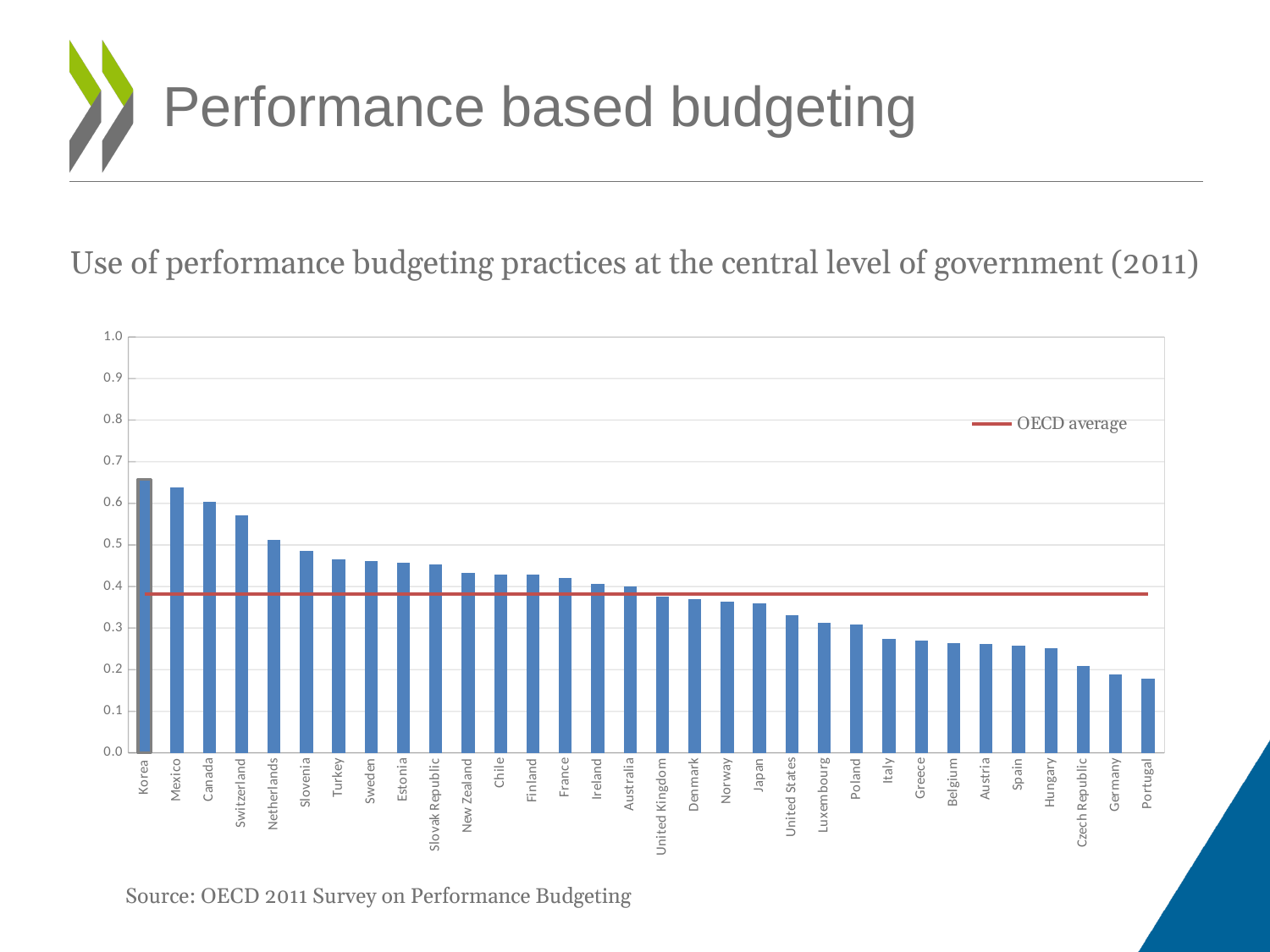

# Performance based budgeting
Use of performance budgeting practices at the central level of government (2011)

### Chart

| Category |  | OECD average |
|---|---|---|
| Korea  | 0.6575948888888891 | 0.3820488019386573 |
| Mexico | 0.6378290277777781 | 0.3820488019386573 |
| Canada | 0.6031205138888889 | 0.3820488019386573 |
| Switzerland | 0.5715498194444446 | 0.3820488019386573 |
| Netherlands | 0.5115912916666666 | 0.3820488019386573 |
| Slovenia | 0.48577225925925915 | 0.3820488019386573 |
| Turkey | 0.46631495833333325 | 0.3820488019386573 |
| Sweden | 0.4617667268518517 | 0.3820488019386573 |
| Estonia | 0.45627250462962954 | 0.3820488019386573 |
| Slovak Republic | 0.4536894166666667 | 0.3820488019386573 |
| New Zealand | 0.4331954259259258 | 0.3820488019386573 |
| Chile | 0.429067097222222 | 0.3820488019386573 |
| Finland | 0.4281539259259258 | 0.3820488019386573 |
| France | 0.42060355555555534 | 0.3820488019386573 |
| Ireland | 0.4059541805555555 | 0.3820488019386573 |
| Australia | 0.4012061574074075 | 0.3820488019386573 |
| United Kingdom | 0.3766161388888889 | 0.3820488019386573 |
| Denmark | 0.3689419166666667 | 0.3820488019386573 |
| Norway | 0.36310899999999985 | 0.3820488019386573 |
| Japan | 0.36 | 0.3820488019386573 |
| United States | 0.331605361111111 | 0.3820488019386573 |
| Luxembourg | 0.31171173611111125 | 0.3820488019386573 |
| Poland | 0.308 | 0.3820488019386573 |
| Italy | 0.2741385416666667 | 0.3820488019386573 |
| Greece | 0.27044699999999994 | 0.3820488019386573 |
| Belgium | 0.2630100972222223 | 0.3820488019386573 |
| Austria | 0.2619232083333333 | 0.3820488019386573 |
| Spain | 0.2572449583333333 | 0.3820488019386573 |
| Hungary | 0.2507698472222223 | 0.3820488019386573 |
| Czech Republic | 0.2093577731481483 | 0.3820488019386573 |
| Germany | 0.189 | 0.3820488019386573 |
| Portugal | 0.17865184722222227 | 0.3820488019386573 |
Source: OECD 2011 Survey on Performance Budgeting